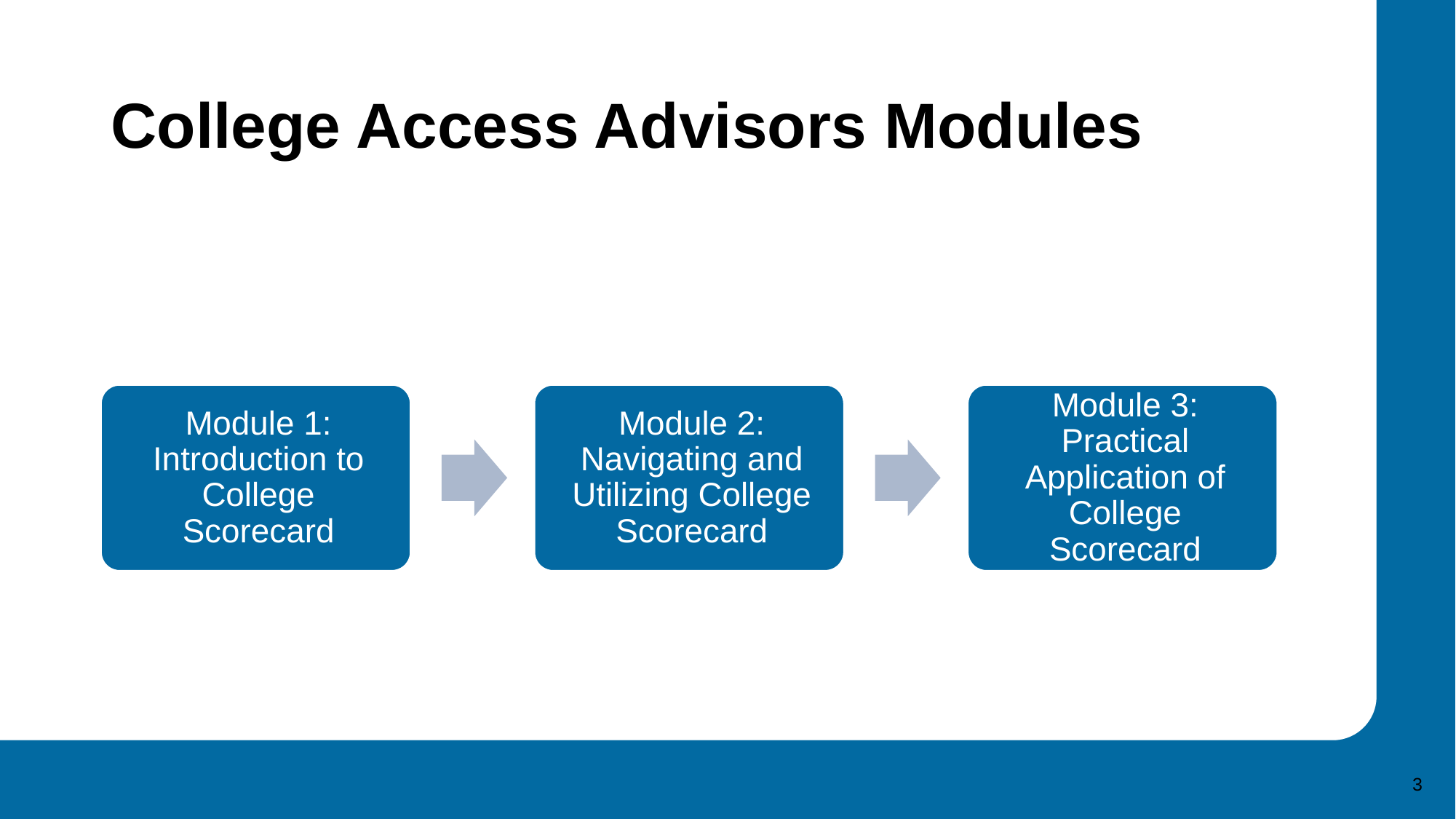

# College Access Advisors Modules
Module 1: Introduction to College Scorecard

Module 2: Navigating and Utilizing College Scorecard

Module 3: Practical Application of College Scorecard
3